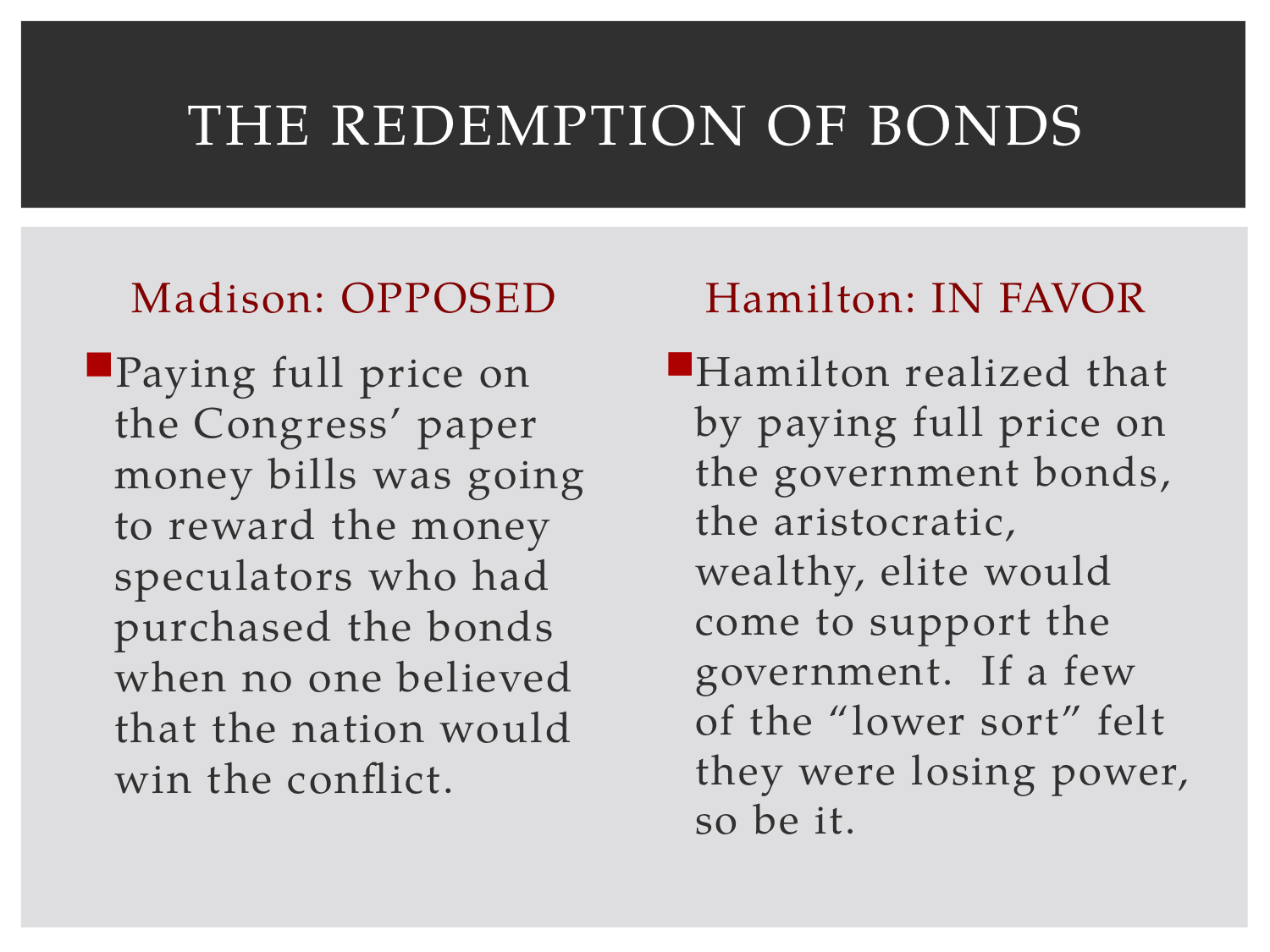

# The Redemption of Bonds
Madison: OPPOSED
Hamilton: IN FAVOR
Paying full price on the Congress’ paper money bills was going to reward the money speculators who had purchased the bonds when no one believed that the nation would win the conflict.
Hamilton realized that by paying full price on the government bonds, the aristocratic, wealthy, elite would come to support the government.  If a few of the “lower sort” felt they were losing power, so be it.